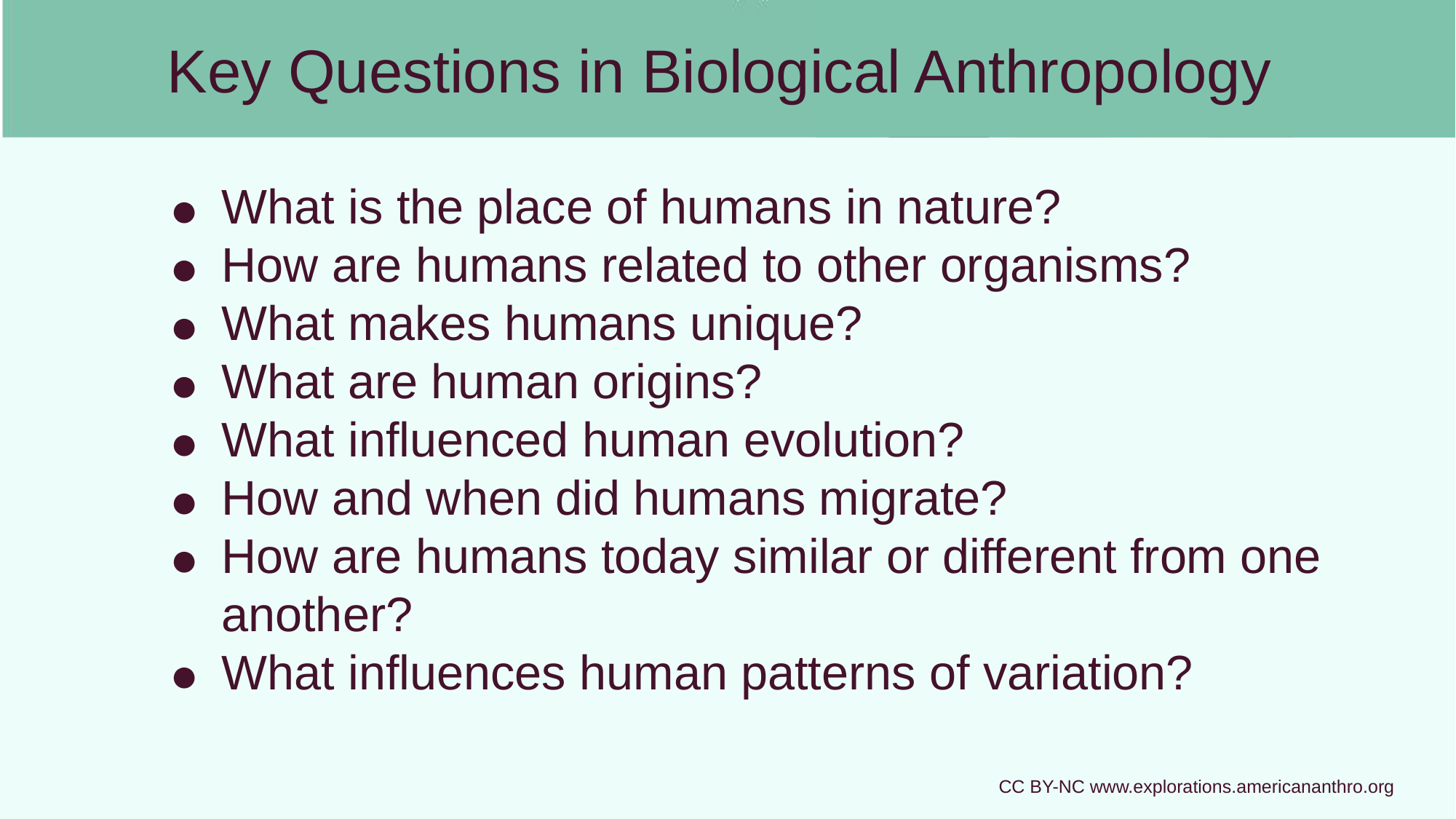

# Key Questions in Biological Anthropology
What is the place of humans in nature?
How are humans related to other organisms?
What makes humans unique?
What are human origins?
What influenced human evolution?
How and when did humans migrate?
How are humans today similar or different from one another?
What influences human patterns of variation?